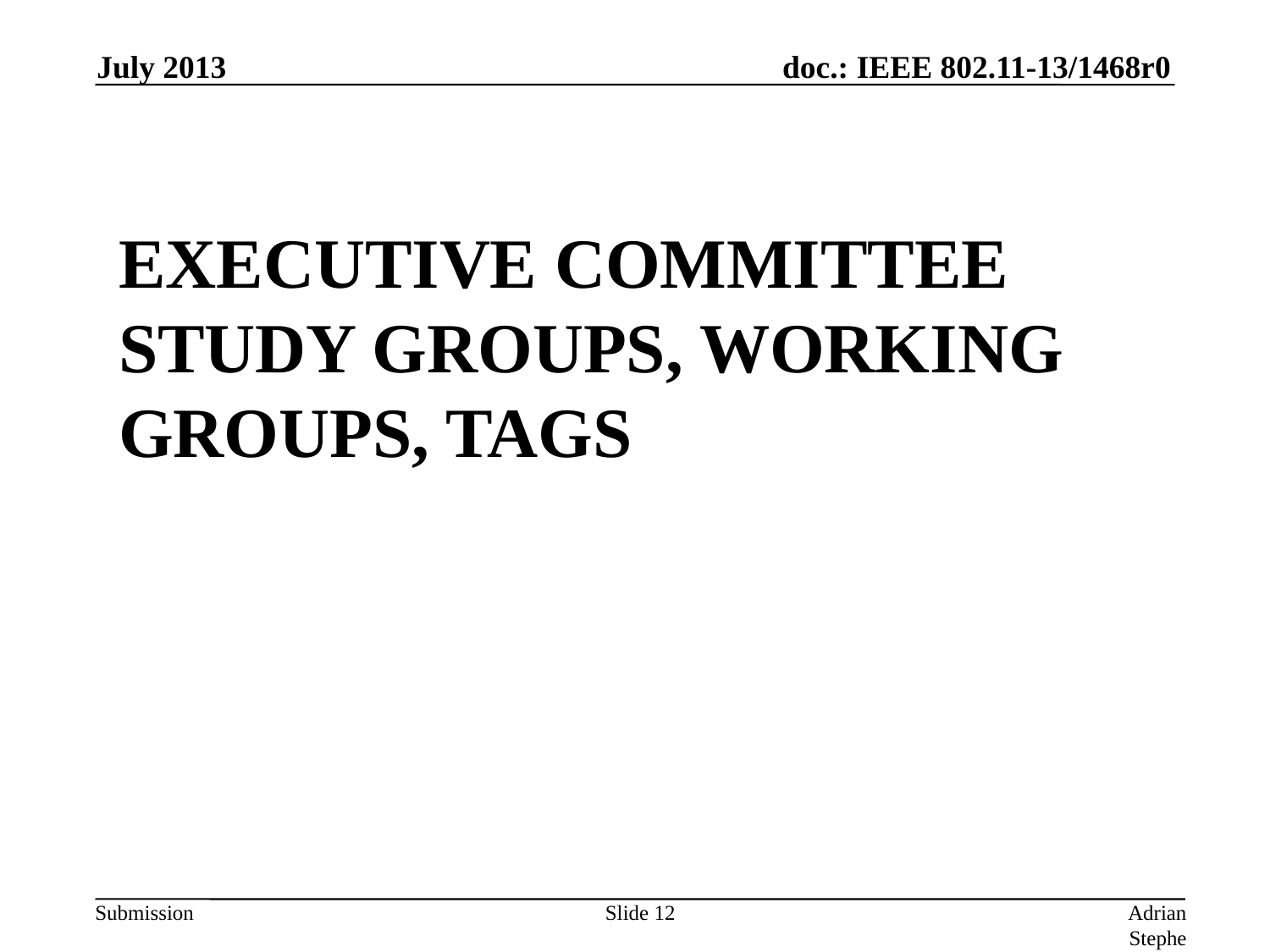

July 2013
# Executive Committee Study Groups, Working Groups, TAGs
Slide 12
Adrian Stephens, Intel Corporation